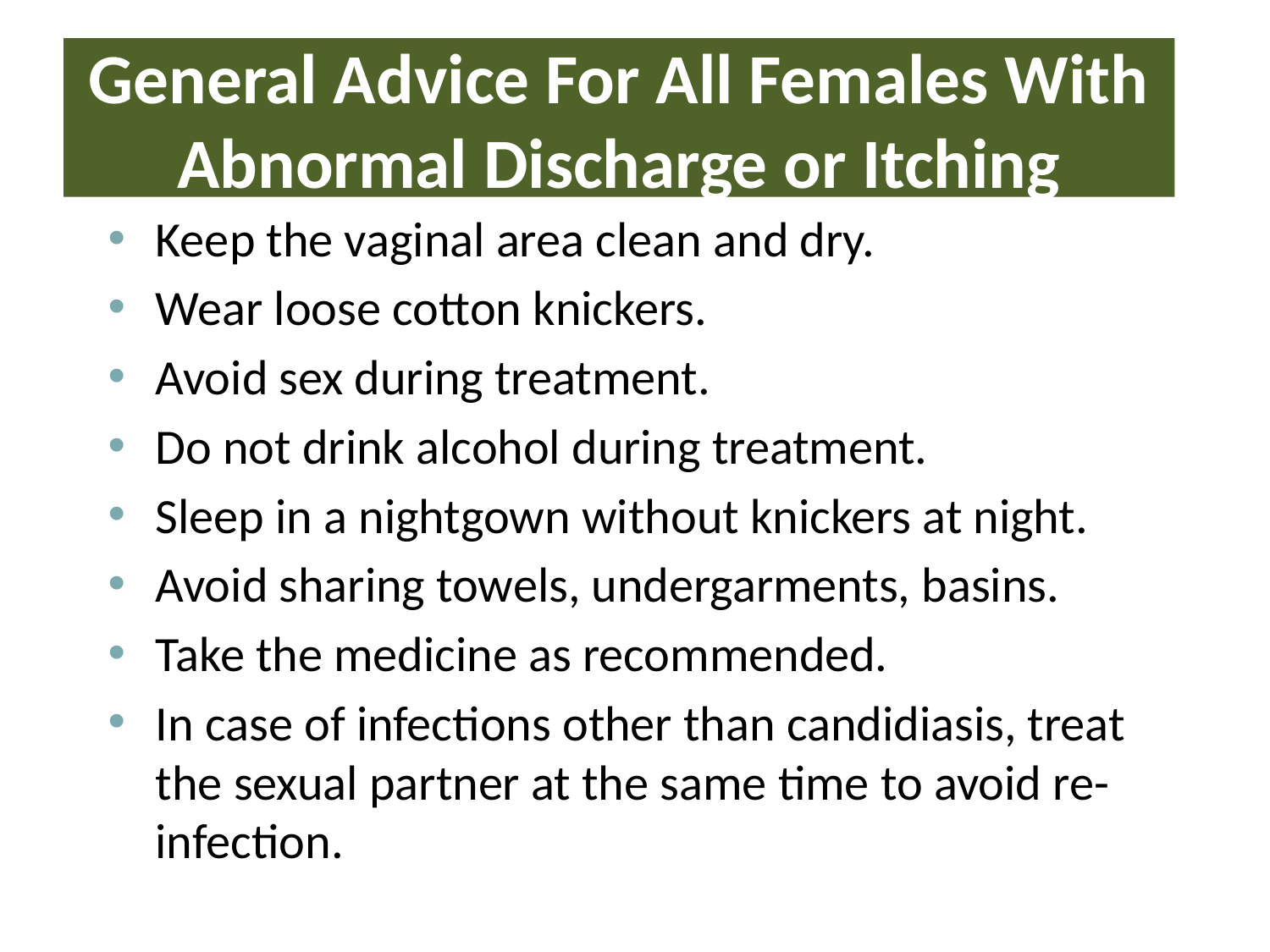

# General Advice For All Females With Abnormal Discharge or Itching
Keep the vaginal area clean and dry.
Wear loose cotton knickers.
Avoid sex during treatment.
Do not drink alcohol during treatment.
Sleep in a nightgown without knickers at night.
Avoid sharing towels, undergarments, basins.
Take the medicine as recommended.
In case of infections other than candidiasis, treat the sexual partner at the same time to avoid re-infection.